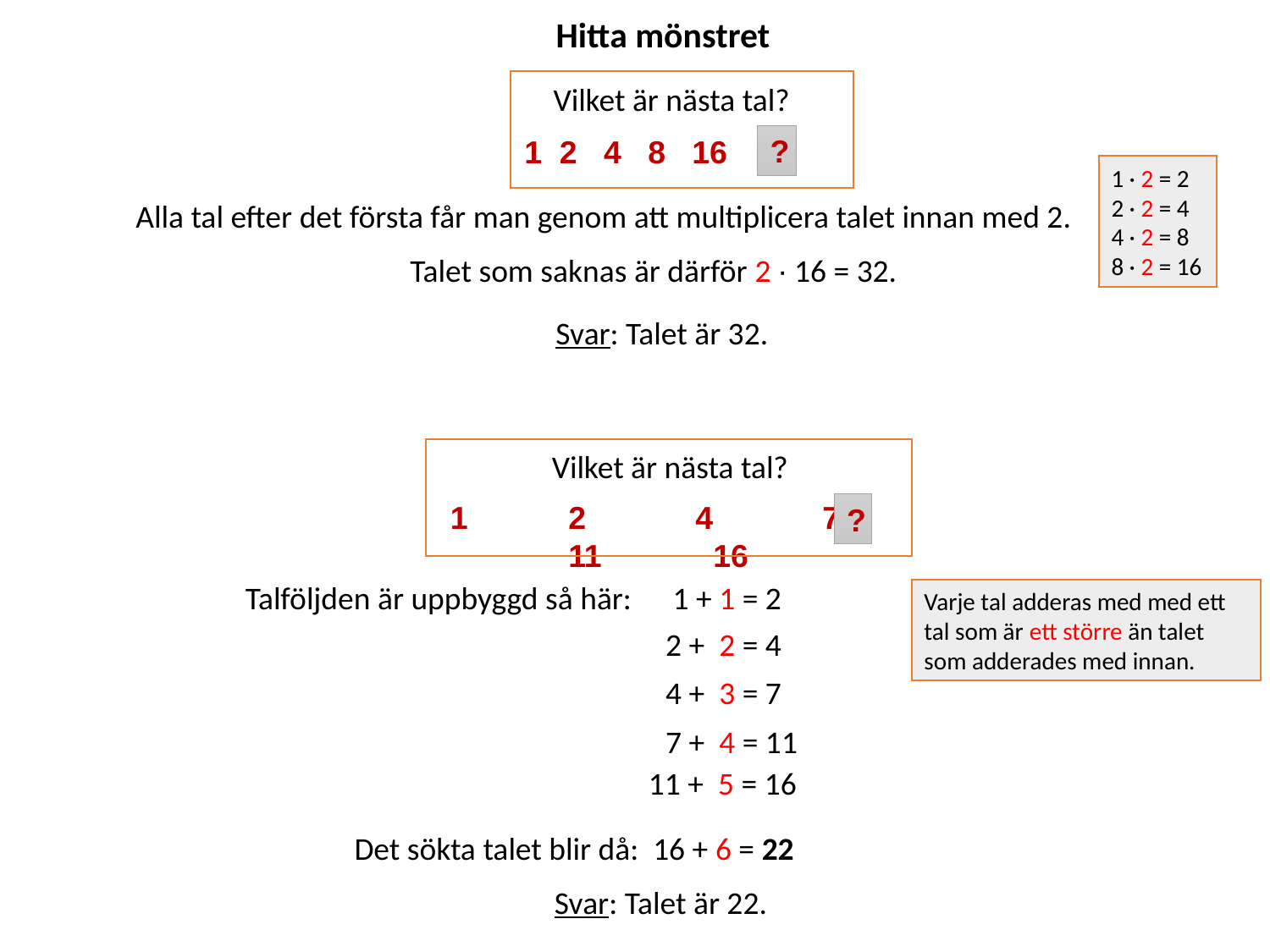

Hitta mönstret

    Vilket är nästa tal?

1  2   4   8   16
?
1 · 2 = 2
2 · 2 = 4
4 · 2 = 8
8 · 2 = 16
Alla tal efter det första får man genom att multiplicera talet innan med 2.
Talet som saknas är därför 2 ∙ 16 = 32.
Svar: Talet är 32.

Vilket är nästa tal?

 1	2	4	7	11	  16
?
Talföljden är uppbyggd så här:
1 + 1 = 2
Varje tal adderas med med ett tal som är ett större än talet som adderades med innan.
2 +  2 = 4
4 +  3 = 7
7 +  4 = 11
11 +  5 = 16
Det sökta talet blir då:
16 + 6 = 22
Svar: Talet är 22.